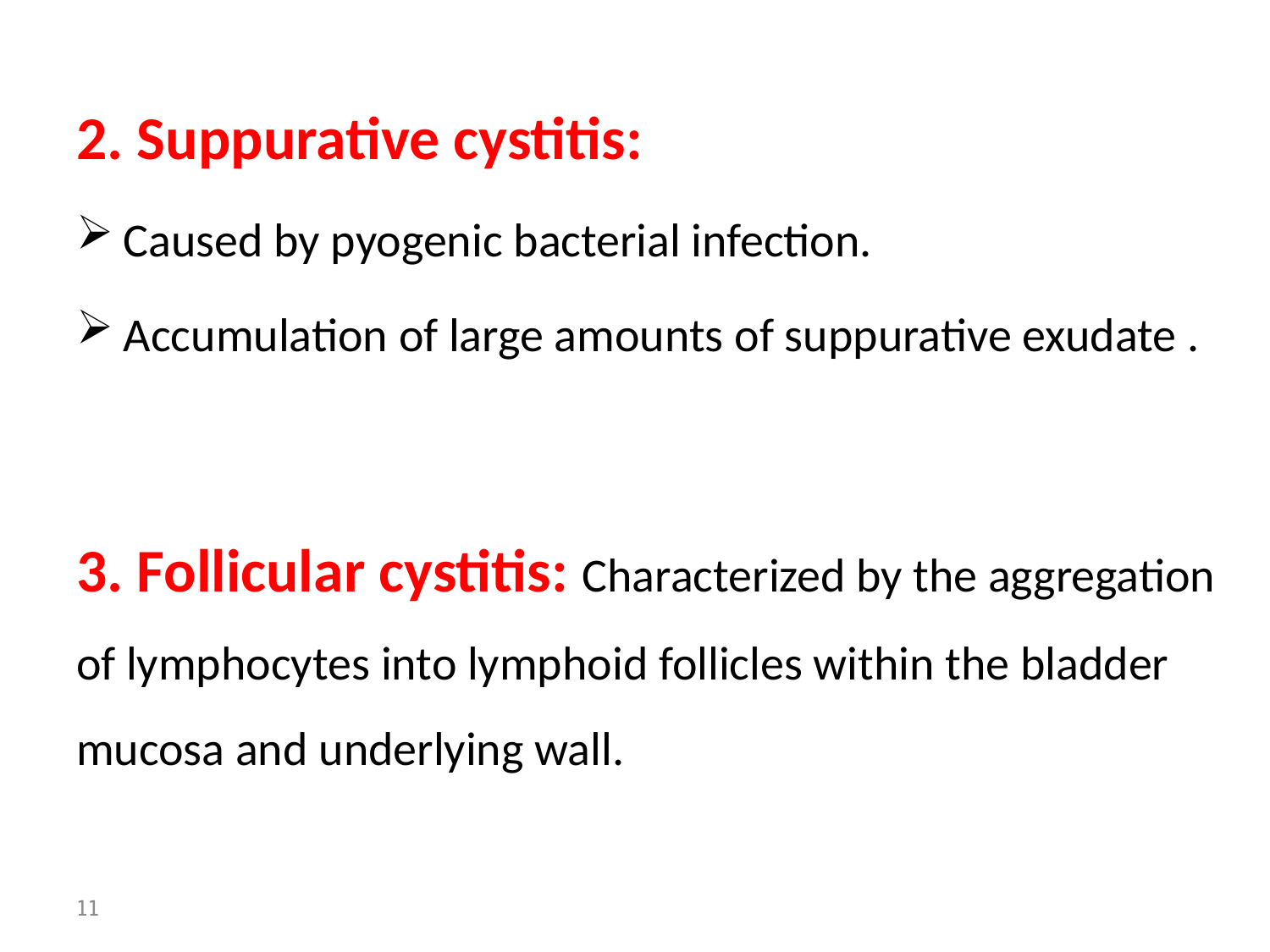

2. Suppurative cystitis:
Caused by pyogenic bacterial infection.
Accumulation of large amounts of suppurative exudate .

3. Follicular cystitis: Characterized by the aggregation of lymphocytes into lymphoid follicles within the bladder mucosa and underlying wall.

11